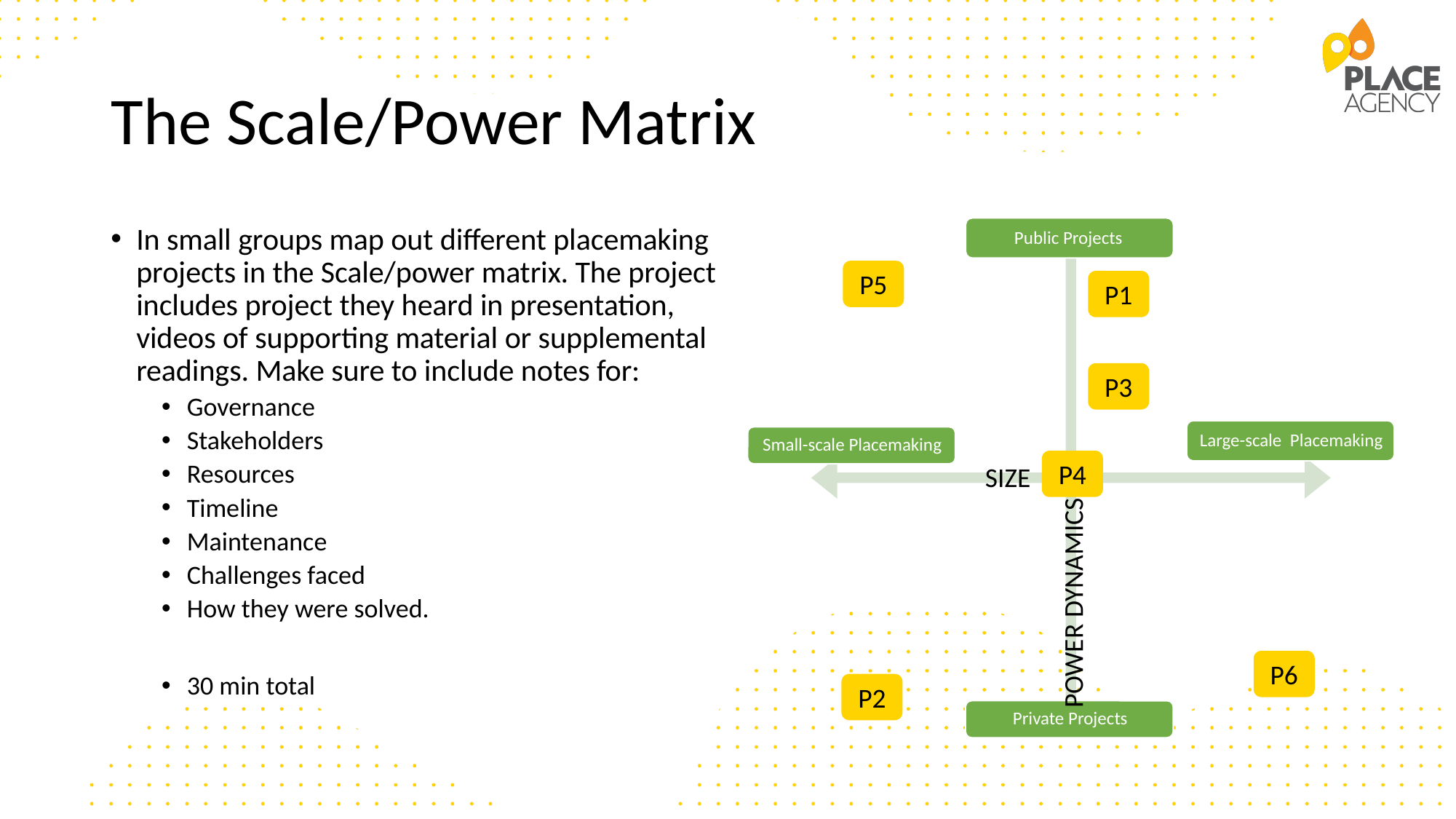

# The Scale/Power Matrix
In small groups map out different placemaking projects in the Scale/power matrix. The project includes project they heard in presentation, videos of supporting material or supplemental readings. Make sure to include notes for:
Governance
Stakeholders
Resources
Timeline
Maintenance
Challenges faced
How they were solved.

30 min total

Public Projects
Large-scale  Placemaking
Small-scale Placemaking
Private Projects
P5
P1
P3
P4
SIZE
POWER DYNAMICS
P6
P2